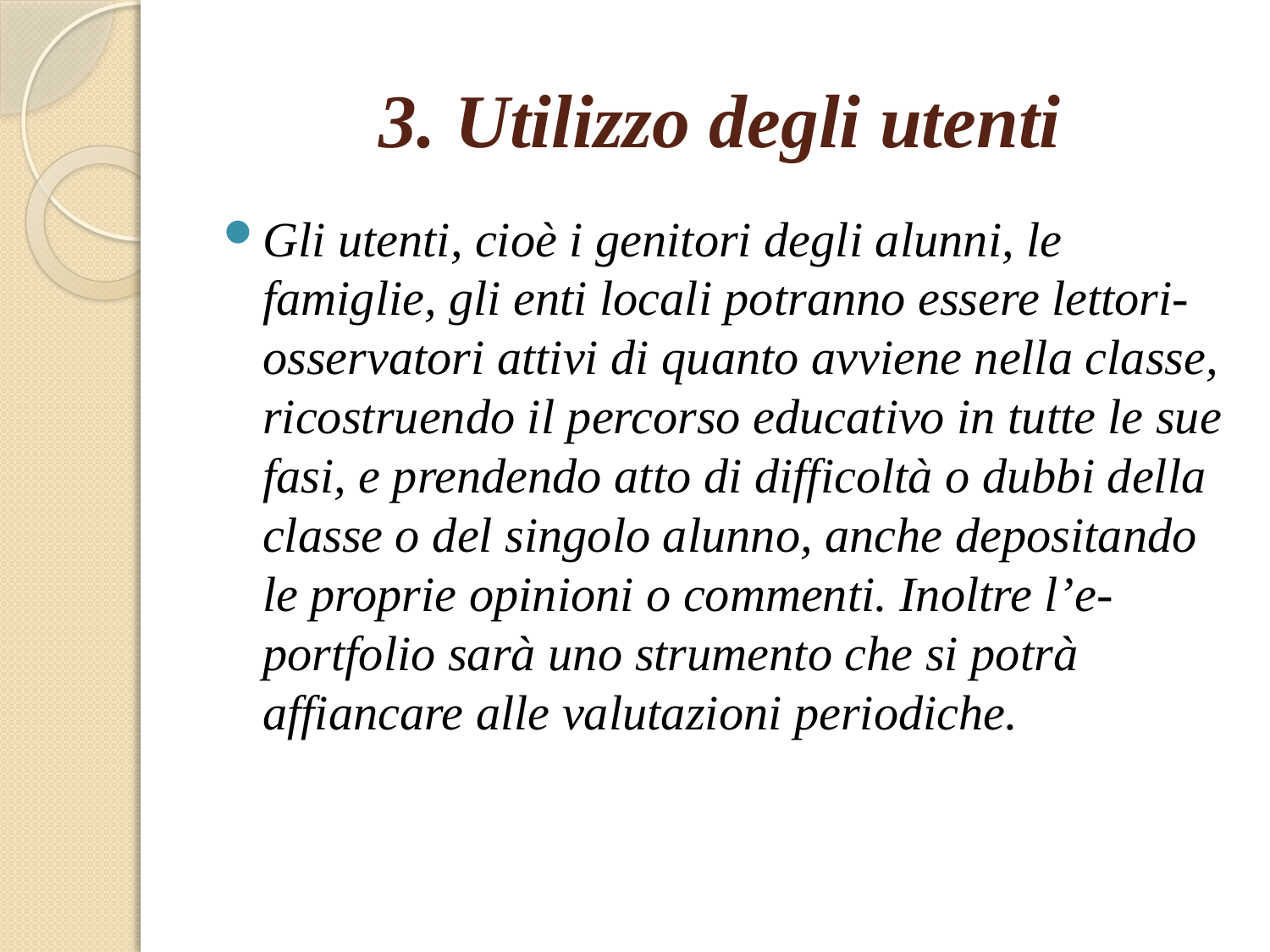

# 3. Utilizzo degli utenti
Gli utenti, cioè i genitori degli alunni, le famiglie, gli enti locali potranno essere lettori-osservatori attivi di quanto avviene nella classe, ricostruendo il percorso educativo in tutte le sue fasi, e prendendo atto di difficoltà o dubbi della classe o del singolo alunno, anche depositando le proprie opinioni o commenti. Inoltre l’e-portfolio sarà uno strumento che si potrà affiancare alle valutazioni periodiche.